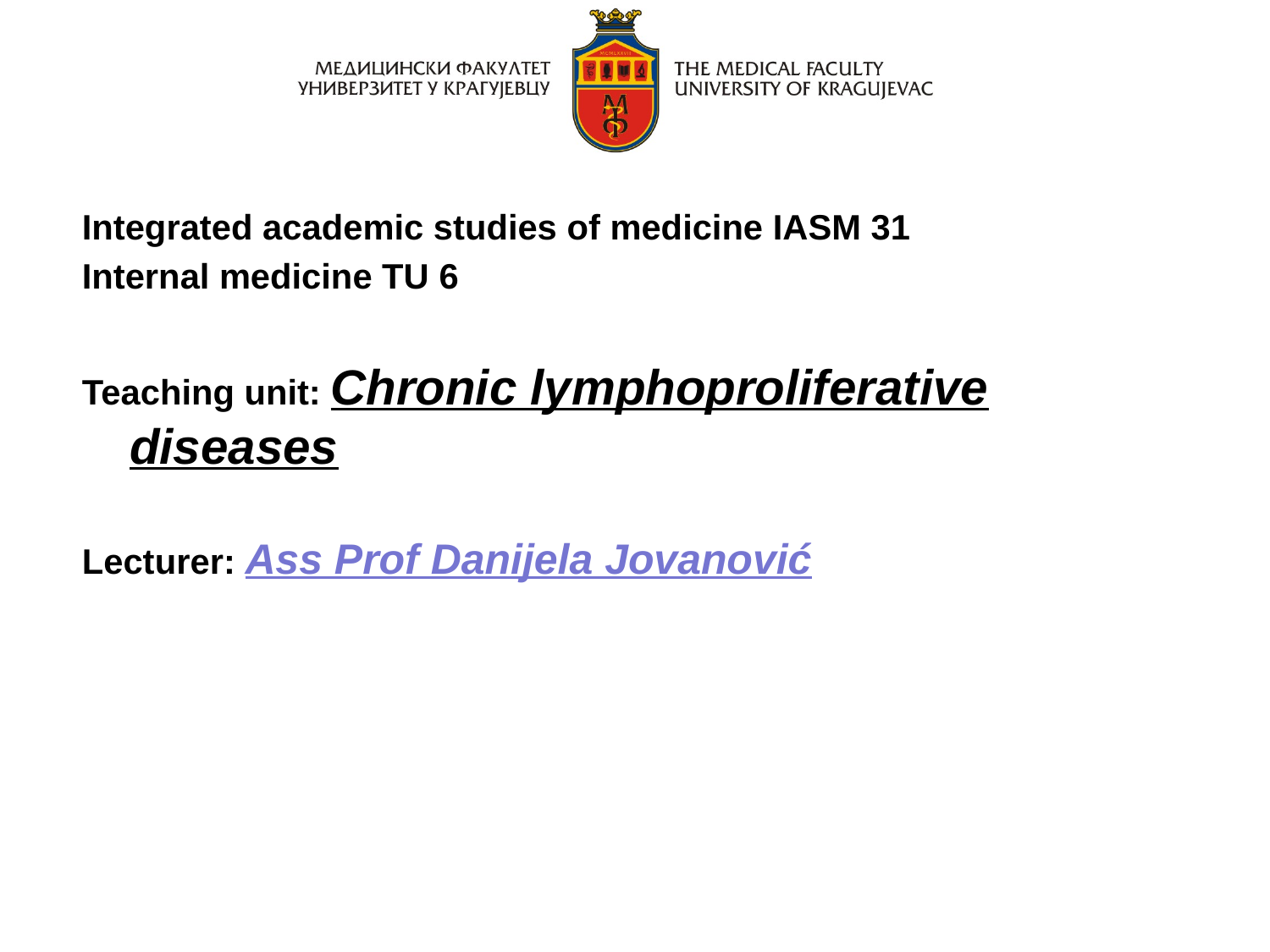

Integrated academic studies of medicine IASM 31
Internal medicine TU 6

Teaching unit: Chronic lymphoproliferative diseases

Lecturer: Ass Prof Danijela Jovanović